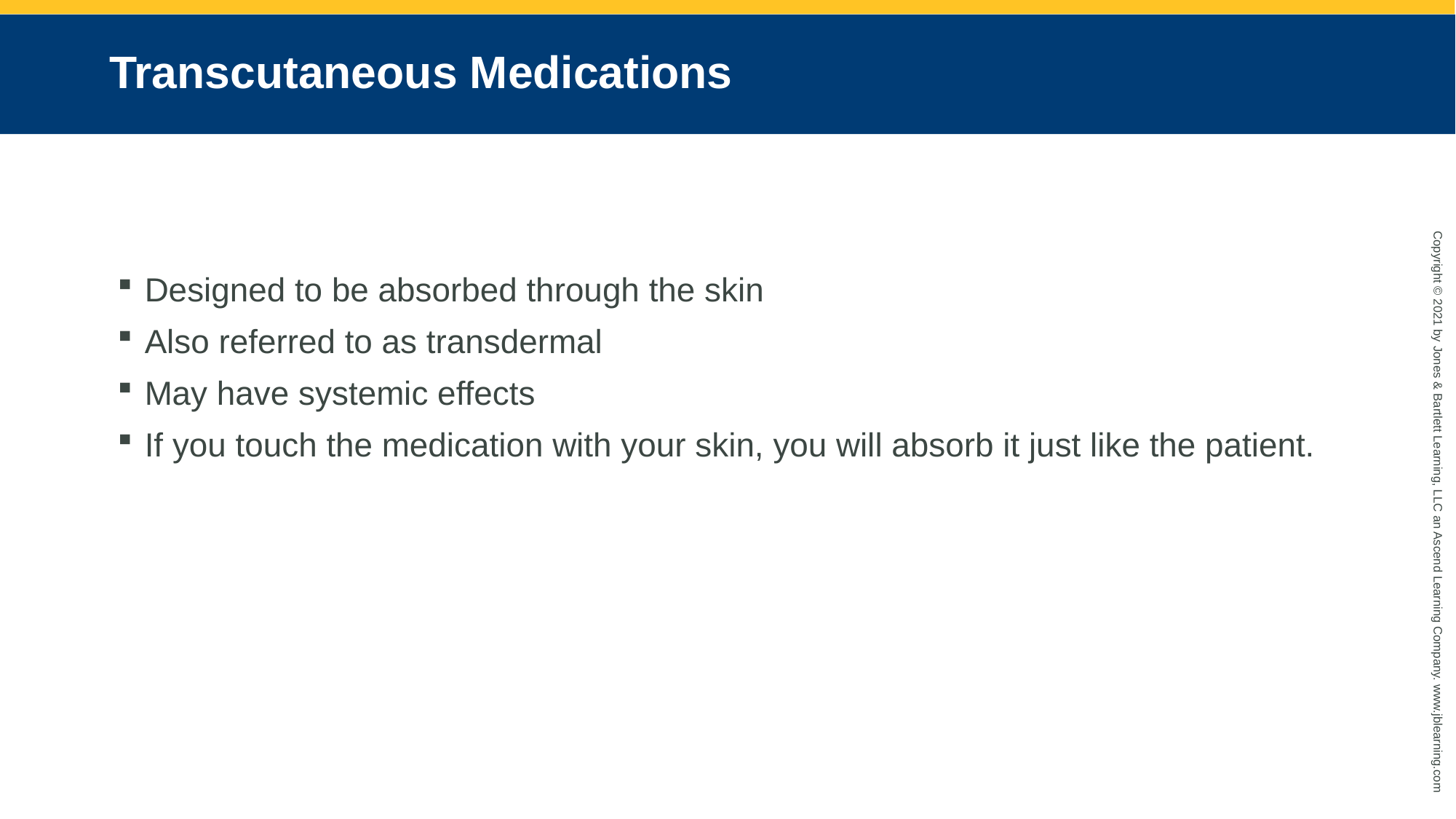

# Transcutaneous Medications
Designed to be absorbed through the skin
Also referred to as transdermal
May have systemic effects
If you touch the medication with your skin, you will absorb it just like the patient.